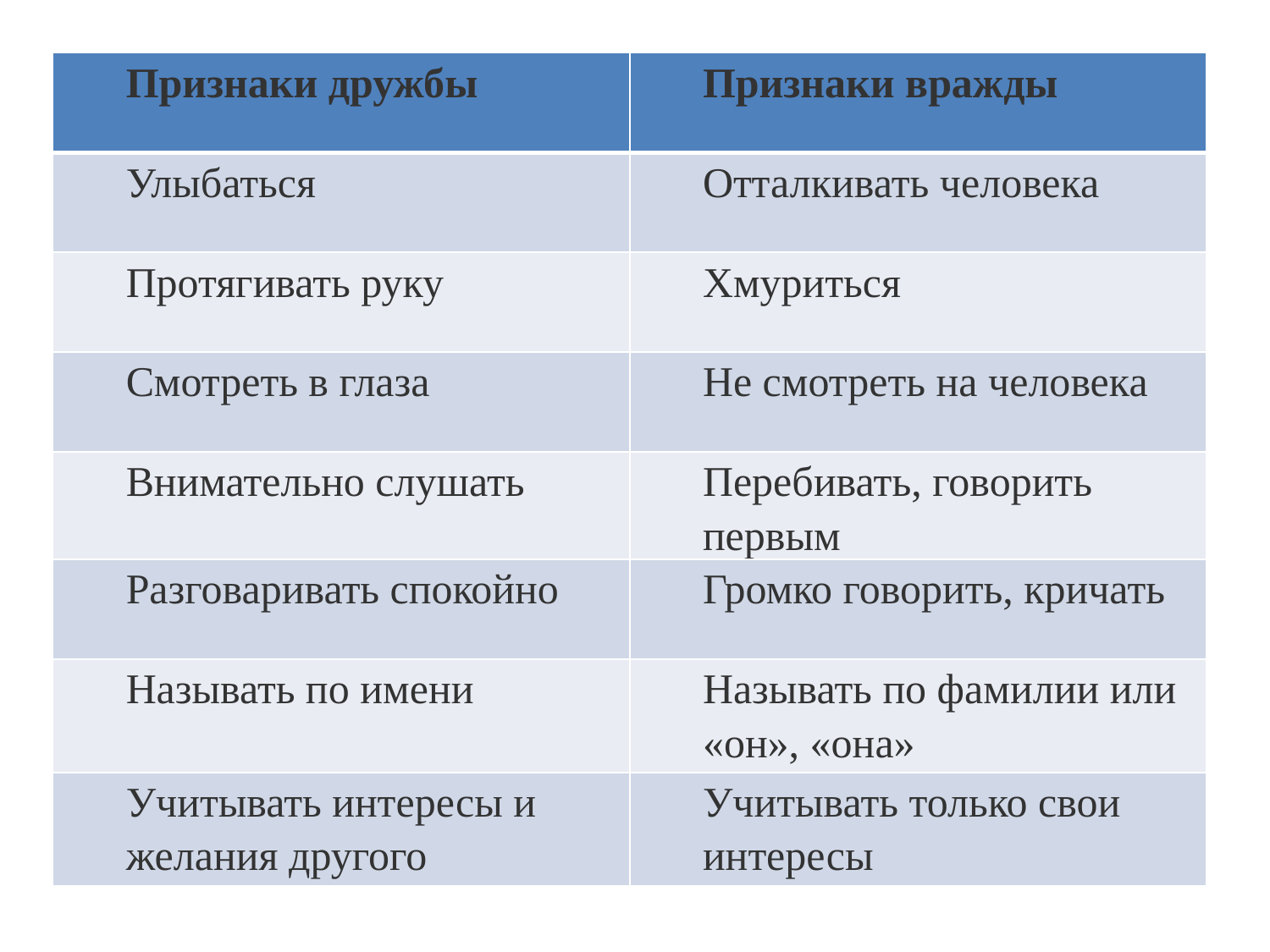

| Признаки дружбы | Признаки вражды |
| --- | --- |
| Улыбаться | Отталкивать человека |
| Протягивать руку | Хмуриться |
| Смотреть в глаза | Не смотреть на человека |
| Внимательно слушать | Перебивать, говорить первым |
| Разговаривать спокойно | Громко говорить, кричать |
| Называть по имени | Называть по фамилии или «он», «она» |
| Учитывать интересы и желания другого | Учитывать только свои интересы |